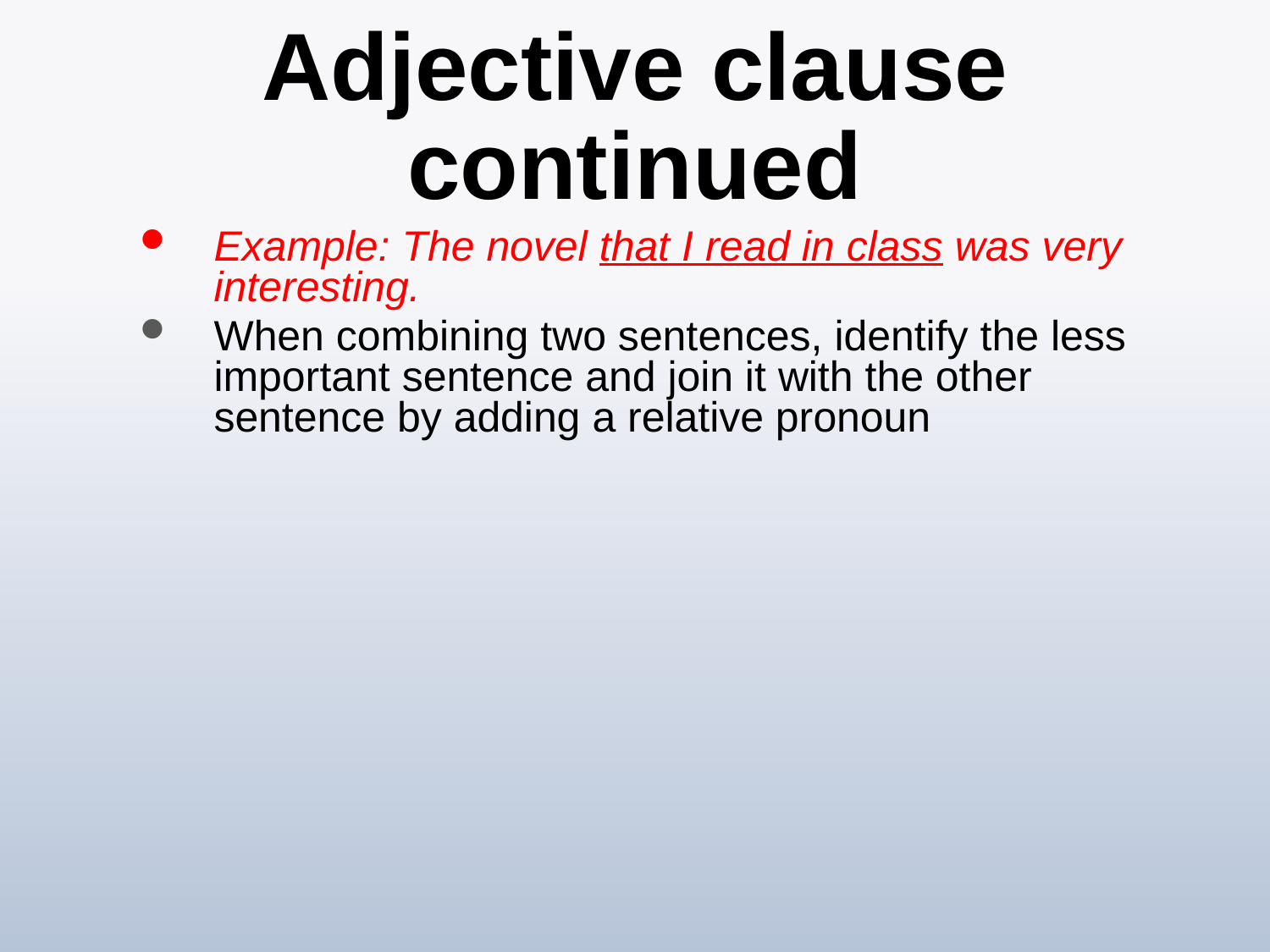

# Adjective clause continued
Example: The novel that I read in class was very interesting.
When combining two sentences, identify the less important sentence and join it with the other sentence by adding a relative pronoun